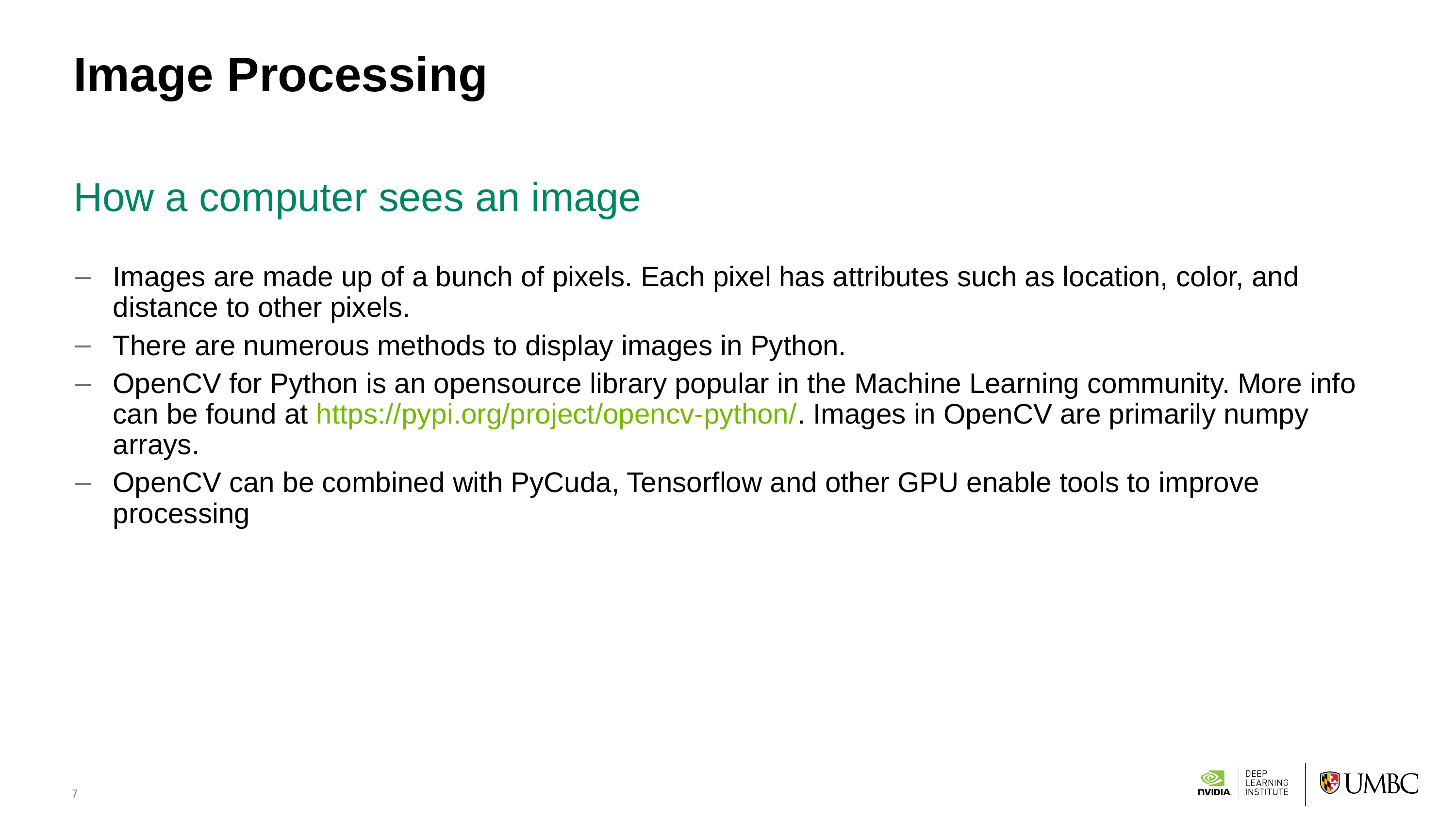

# Image Processing
How a computer sees an image
Images are made up of a bunch of pixels. Each pixel has attributes such as location, color, and distance to other pixels.
There are numerous methods to display images in Python.
OpenCV for Python is an opensource library popular in the Machine Learning community. More info can be found at https://pypi.org/project/opencv-python/. Images in OpenCV are primarily numpy arrays.
OpenCV can be combined with PyCuda, Tensorflow and other GPU enable tools to improve processing